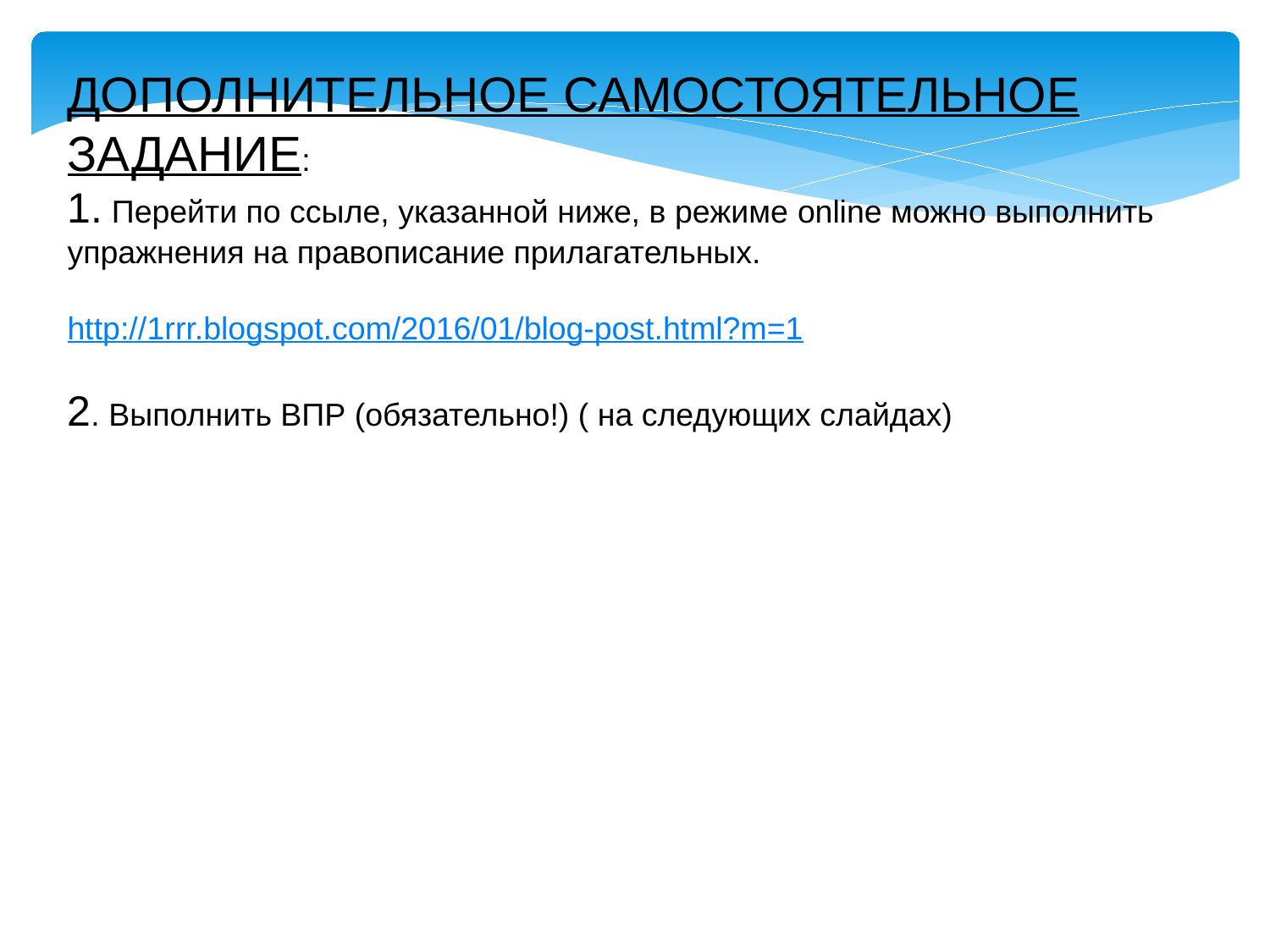

ДОПОЛНИТЕЛЬНОЕ САМОСТОЯТЕЛЬНОЕ ЗАДАНИЕ:
1. Перейти по ссыле, указанной ниже, в режиме online можно выполнить упражнения на правописание прилагательных.

http://1rrr.blogspot.com/2016/01/blog-post.html?m=1

2. Выполнить ВПР (обязательно!) ( на следующих слайдах)